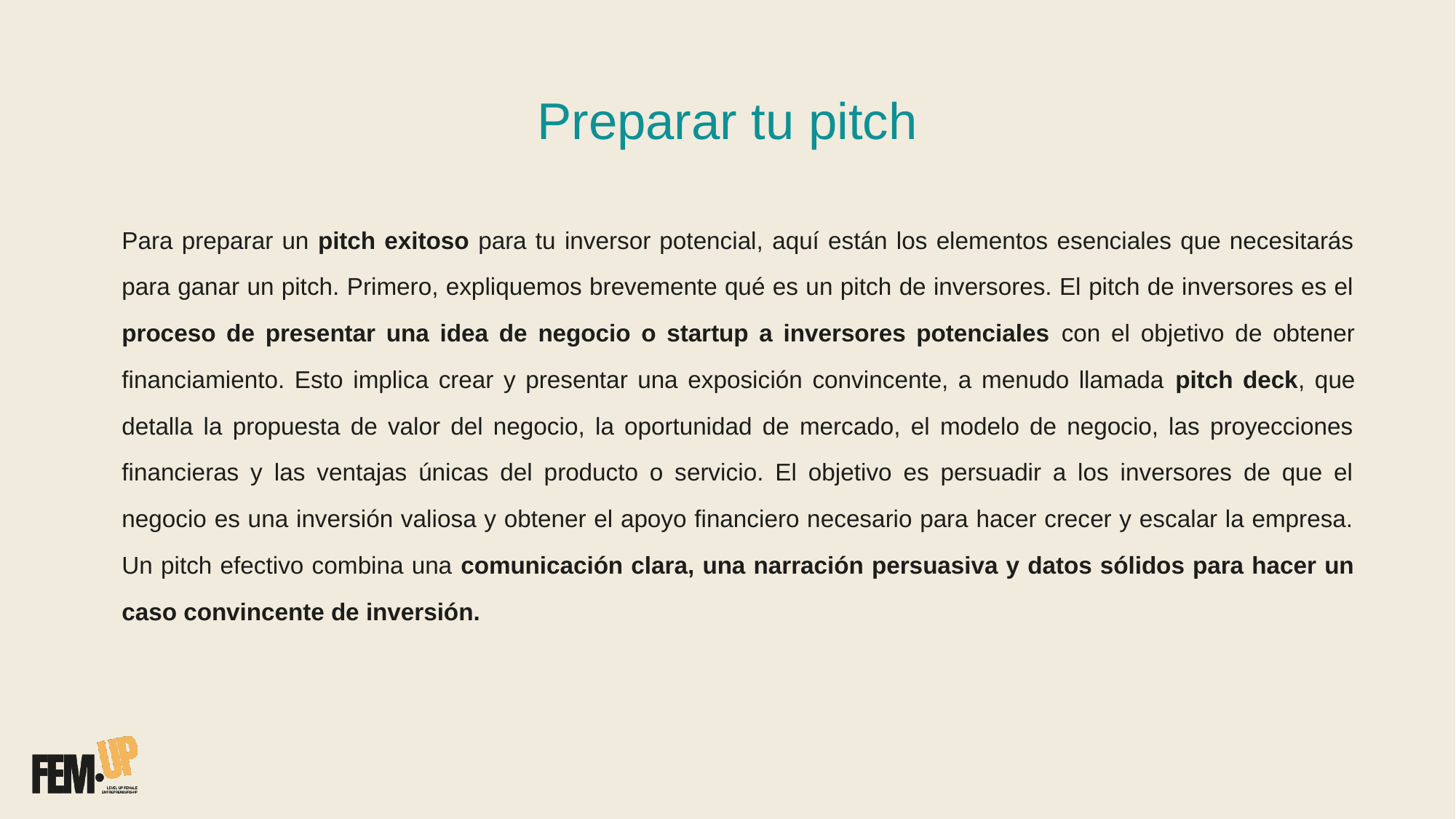

# Preparar tu pitch
Para preparar un pitch exitoso para tu inversor potencial, aquí están los elementos esenciales que necesitarás para ganar un pitch. Primero, expliquemos brevemente qué es un pitch de inversores. El pitch de inversores es el proceso de presentar una idea de negocio o startup a inversores potenciales con el objetivo de obtener financiamiento. Esto implica crear y presentar una exposición convincente, a menudo llamada pitch deck, que detalla la propuesta de valor del negocio, la oportunidad de mercado, el modelo de negocio, las proyecciones financieras y las ventajas únicas del producto o servicio. El objetivo es persuadir a los inversores de que el negocio es una inversión valiosa y obtener el apoyo financiero necesario para hacer crecer y escalar la empresa. Un pitch efectivo combina una comunicación clara, una narración persuasiva y datos sólidos para hacer un caso convincente de inversión.